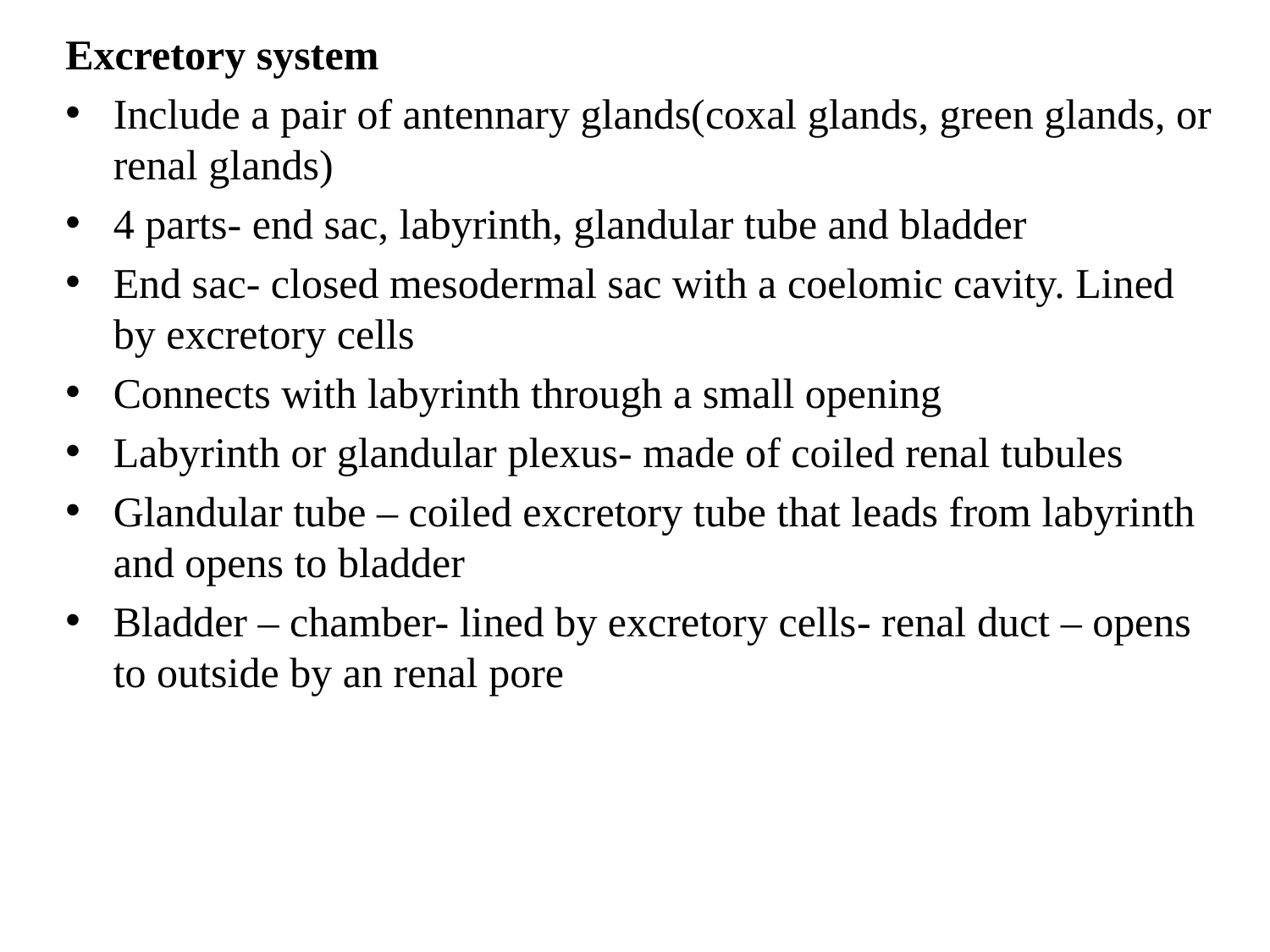

Excretory system
Include a pair of antennary glands(coxal glands, green glands, or renal glands)
4 parts- end sac, labyrinth, glandular tube and bladder
End sac- closed mesodermal sac with a coelomic cavity. Lined by excretory cells
Connects with labyrinth through a small opening
Labyrinth or glandular plexus- made of coiled renal tubules
Glandular tube – coiled excretory tube that leads from labyrinth and opens to bladder
Bladder – chamber- lined by excretory cells- renal duct – opens to outside by an renal pore